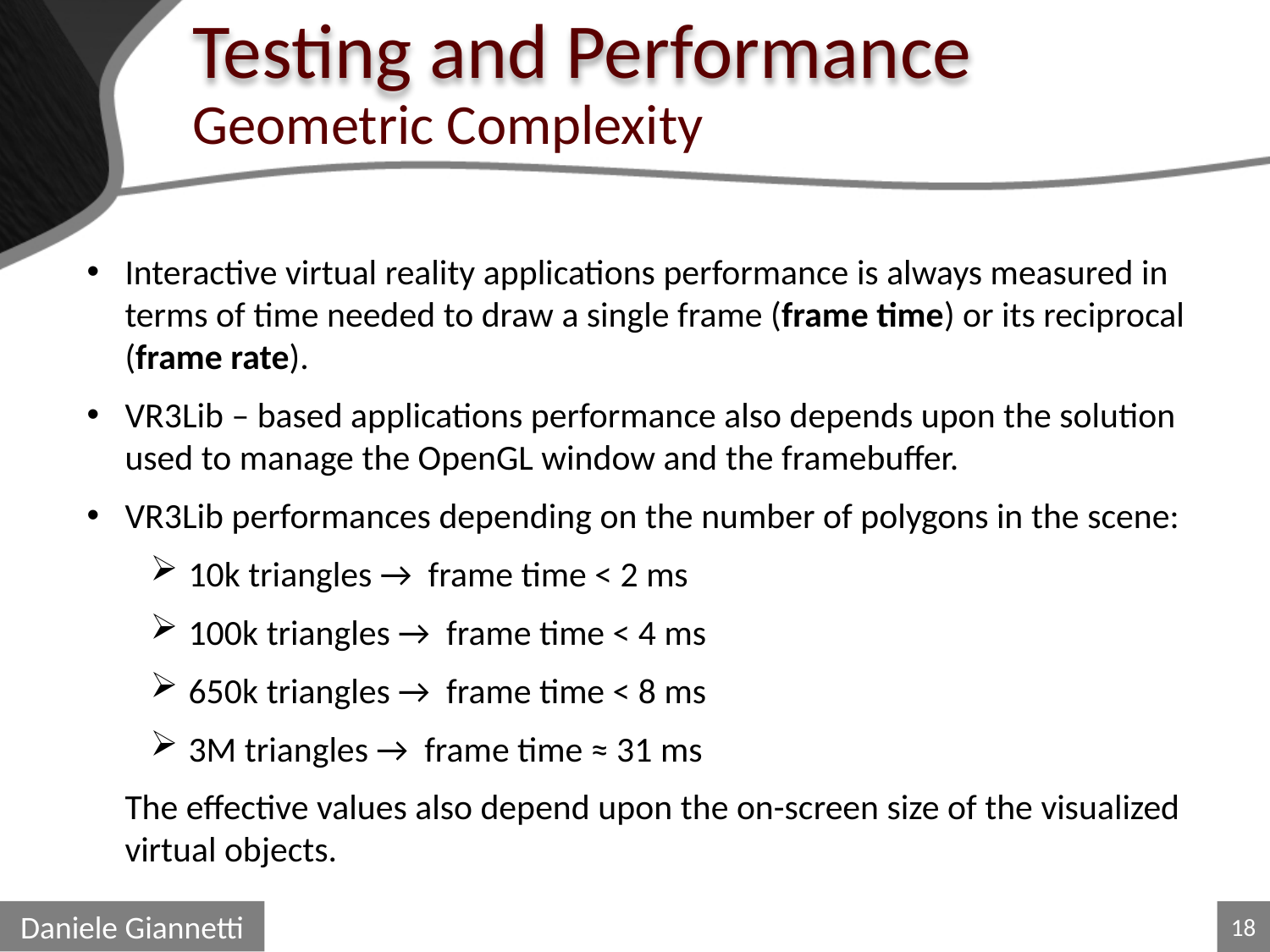

# Testing and Performance
Geometric Complexity
Interactive virtual reality applications performance is always measured in terms of time needed to draw a single frame (frame time) or its reciprocal (frame rate).
VR3Lib – based applications performance also depends upon the solution used to manage the OpenGL window and the framebuffer.
VR3Lib performances depending on the number of polygons in the scene:
10k triangles →  frame time < 2 ms
100k triangles →  frame time < 4 ms
650k triangles →  frame time < 8 ms
3M triangles →  frame time ≈ 31 ms
	The effective values also depend upon the on-screen size of the visualized virtual objects.

Daniele Giannetti
18